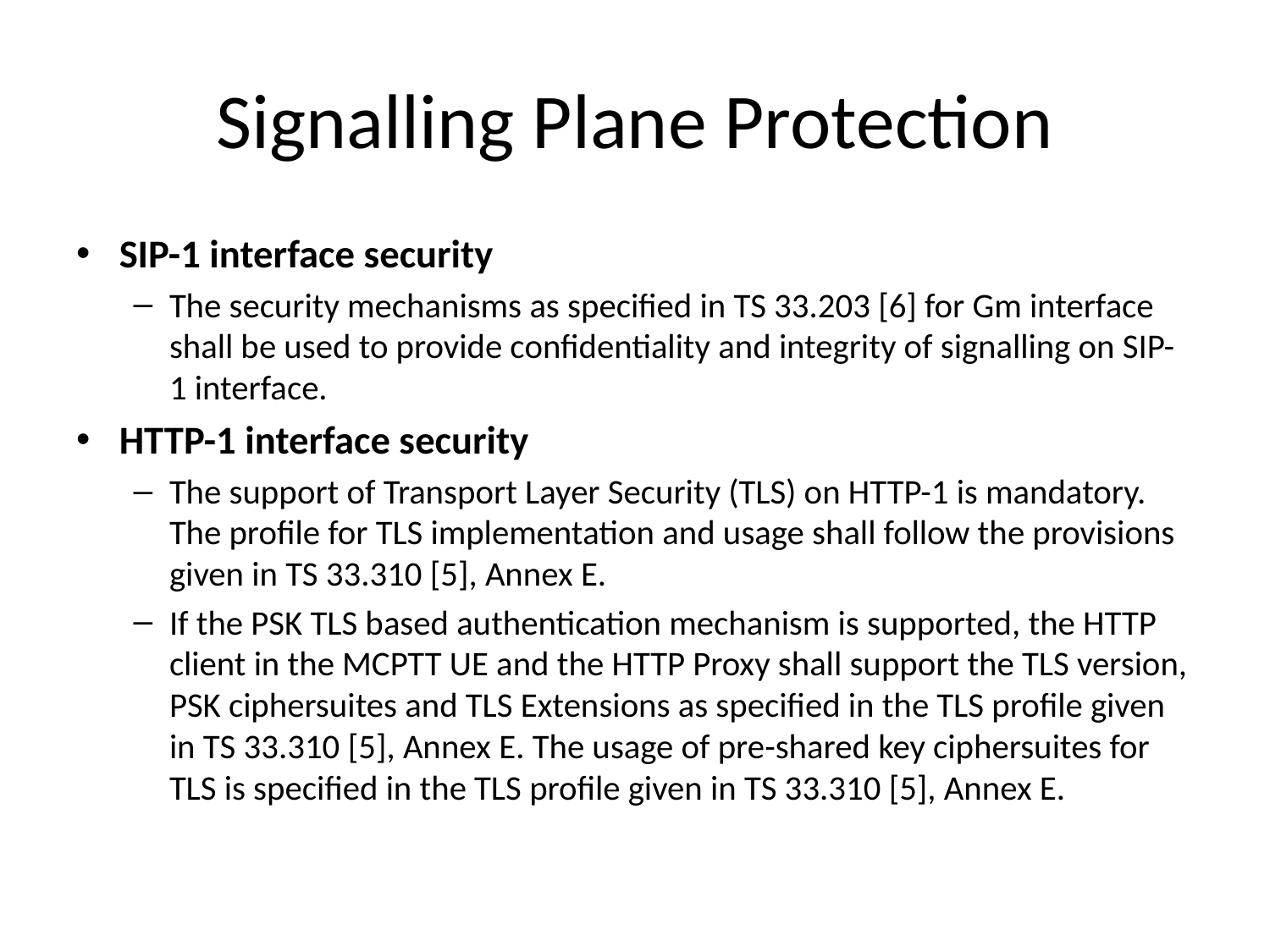

# Signalling Plane Protection
SIP-1 interface security
The security mechanisms as specified in TS 33.203 [6] for Gm interface shall be used to provide confidentiality and integrity of signalling on SIP-1 interface.
HTTP-1 interface security
The support of Transport Layer Security (TLS) on HTTP-1 is mandatory. The profile for TLS implementation and usage shall follow the provisions given in TS 33.310 [5], Annex E.
If the PSK TLS based authentication mechanism is supported, the HTTP client in the MCPTT UE and the HTTP Proxy shall support the TLS version, PSK ciphersuites and TLS Extensions as specified in the TLS profile given in TS 33.310 [5], Annex E. The usage of pre-shared key ciphersuites for TLS is specified in the TLS profile given in TS 33.310 [5], Annex E.